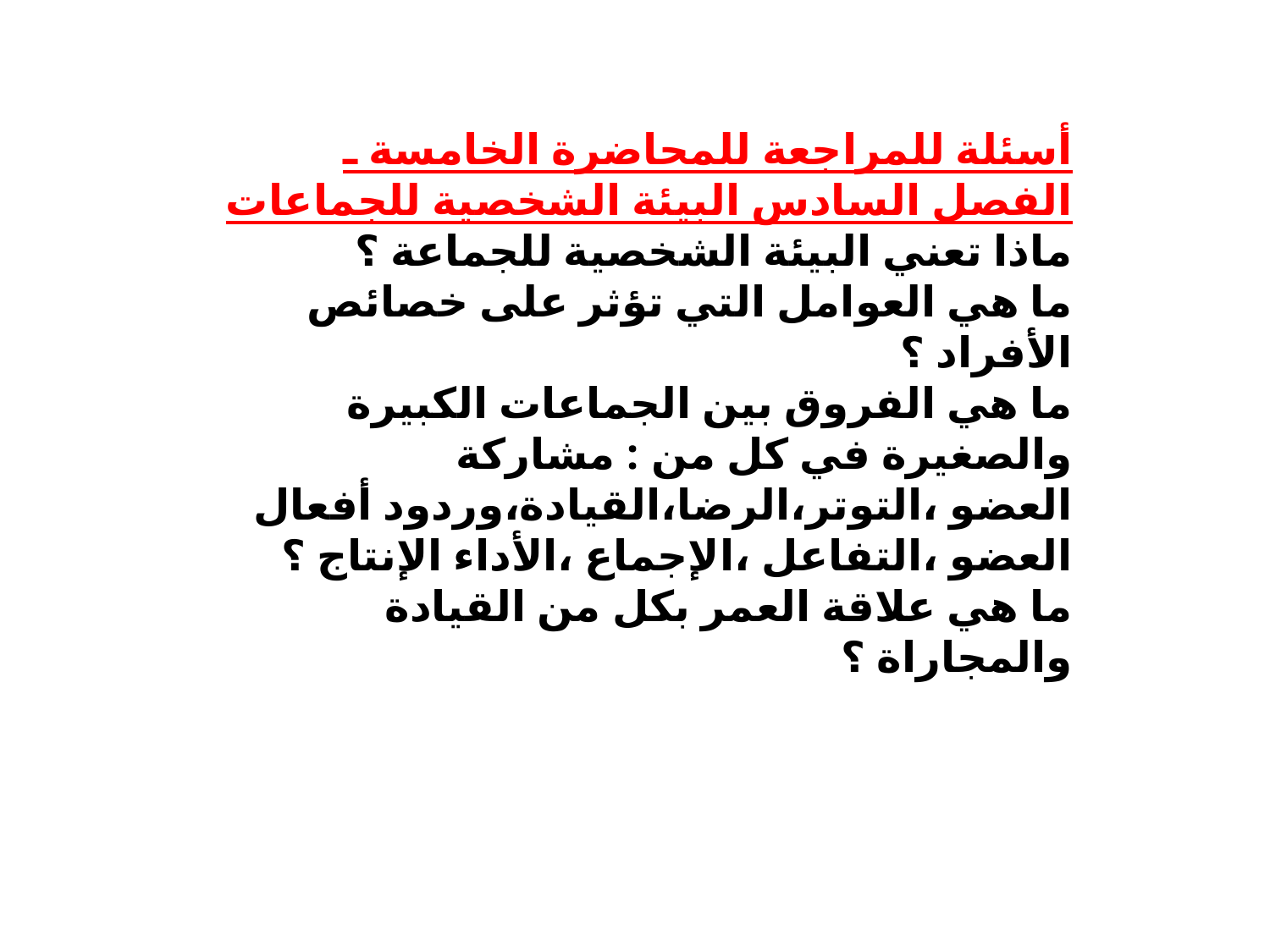

أسئلة للمراجعة للمحاضرة الخامسة ـ الفصل السادس البيئة الشخصية للجماعات
ماذا تعني البيئة الشخصية للجماعة ؟
ما هي العوامل التي تؤثر على خصائص الأفراد ؟
ما هي الفروق بين الجماعات الكبيرة والصغيرة في كل من : مشاركة العضو ،التوتر،الرضا،القيادة،وردود أفعال العضو ،التفاعل ،الإجماع ،الأداء الإنتاج ؟
ما هي علاقة العمر بكل من القيادة والمجاراة ؟